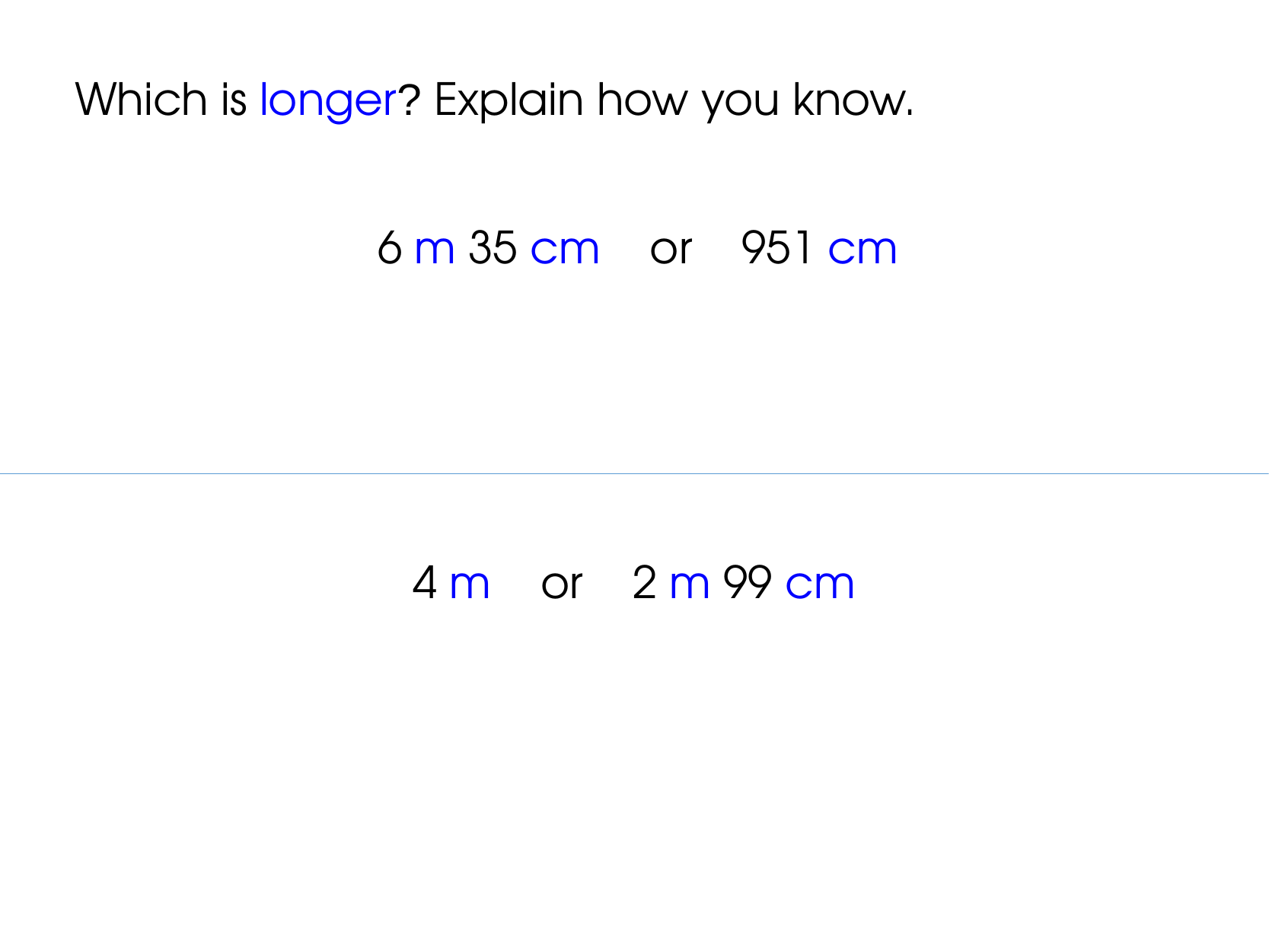

Which is longer? Explain how you know.
6 m 35 cm    or    951 cm
4 m    or    2 m 99 cm